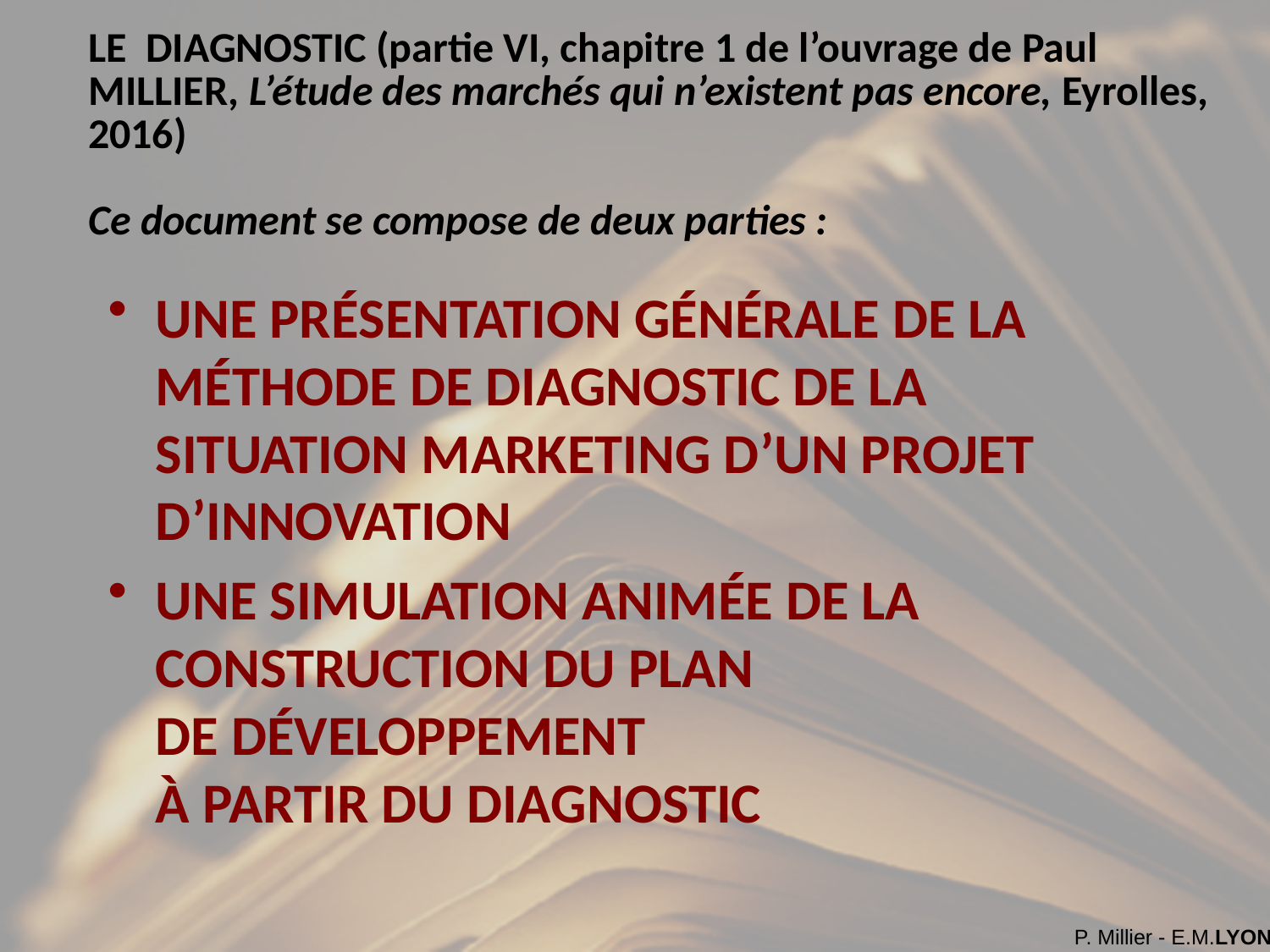

# LE  DIAGNOSTIC (partie VI, chapitre 1 de l’ouvrage de Paul MILLIER, L’étude des marchés qui n’existent pas encore, Eyrolles, 2016) Ce document se compose de deux parties :
UNE PRÉSENTATION GÉNÉRALE DE LA MÉTHODE DE DIAGNOSTIC DE LA SITUATION MARKETING D’UN PROJET D’INNOVATION
UNE SIMULATION ANIMÉE DE LA CONSTRUCTION DU PLAN
DE DÉVELOPPEMENT
À PARTIR DU DIAGNOSTIC